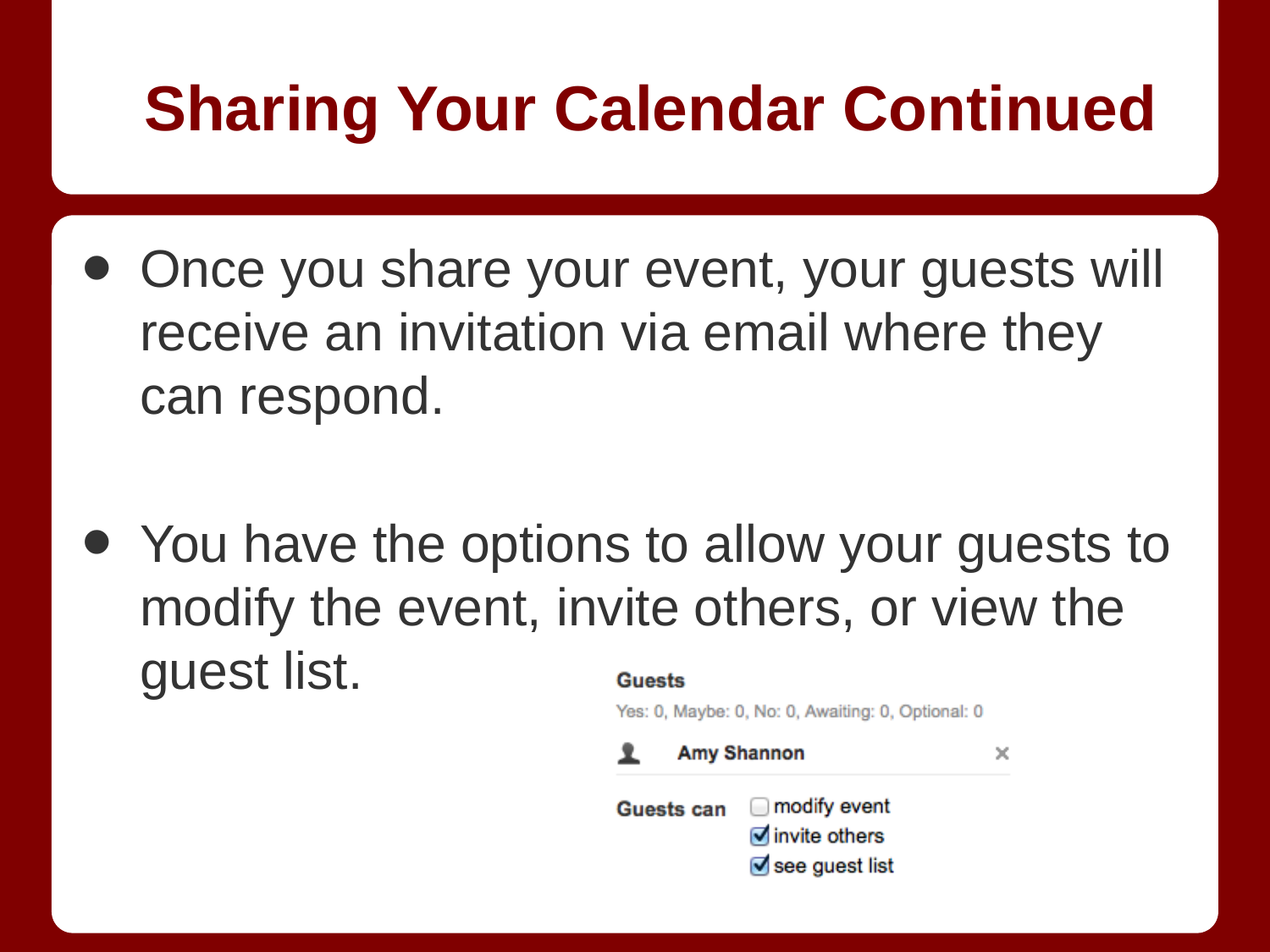

# Sharing Your Calendar Continued
Once you share your event, your guests will receive an invitation via email where they can respond.

You have the options to allow your guests to modify the event, invite others, or view the guest list.